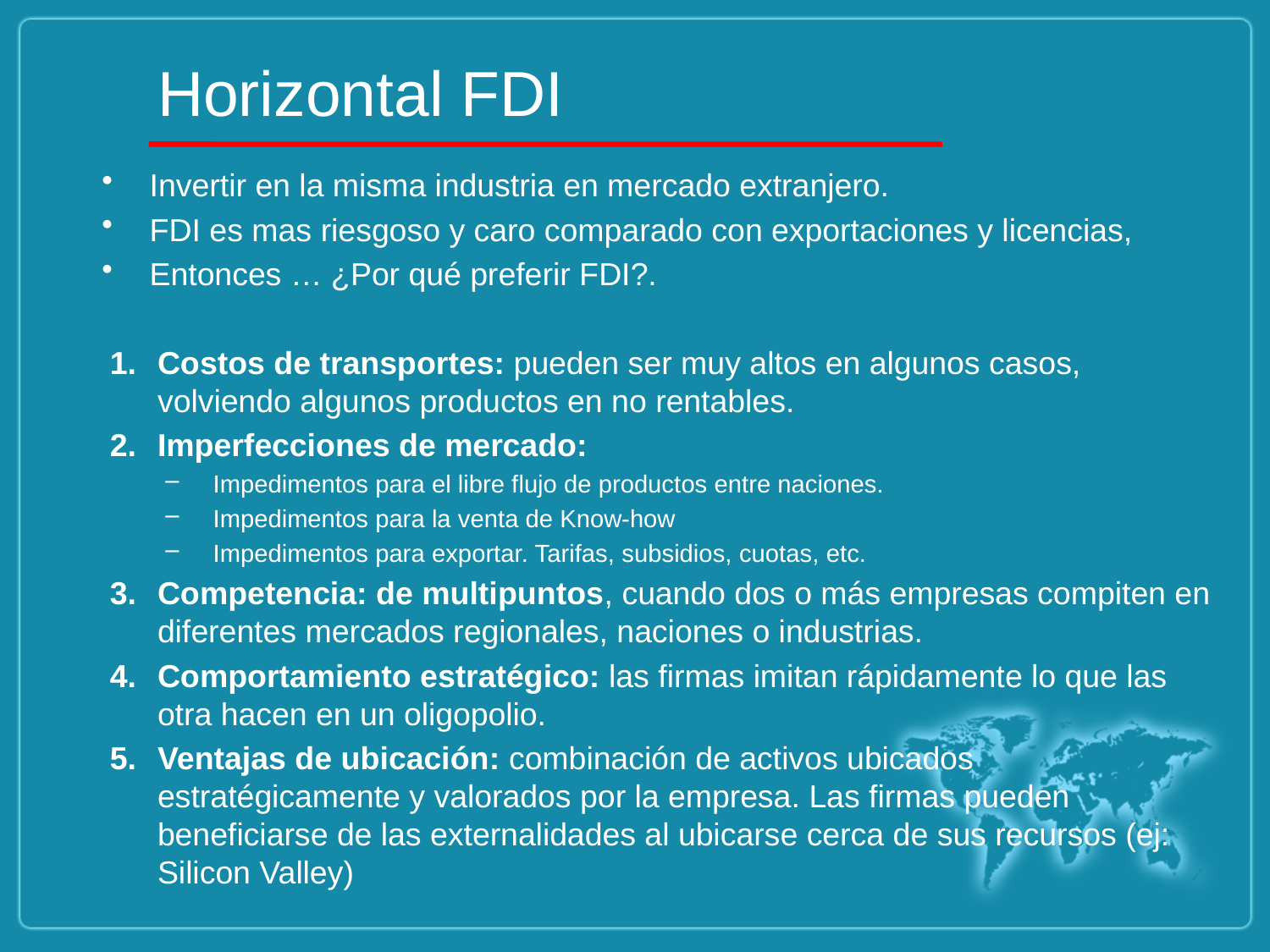

# Horizontal FDI

Invertir en la misma industria en mercado extranjero.
FDI es mas riesgoso y caro comparado con exportaciones y licencias,
Entonces … ¿Por qué preferir FDI?.

Costos de transportes: pueden ser muy altos en algunos casos, volviendo algunos productos en no rentables.
Imperfecciones de mercado:
Impedimentos para el libre flujo de productos entre naciones.
Impedimentos para la venta de Know-how
Impedimentos para exportar. Tarifas, subsidios, cuotas, etc.
Competencia: de multipuntos, cuando dos o más empresas compiten en diferentes mercados regionales, naciones o industrias.
Comportamiento estratégico: las firmas imitan rápidamente lo que las otra hacen en un oligopolio.
Ventajas de ubicación: combinación de activos ubicados estratégicamente y valorados por la empresa. Las firmas pueden beneficiarse de las externalidades al ubicarse cerca de sus recursos (ej: Silicon Valley)